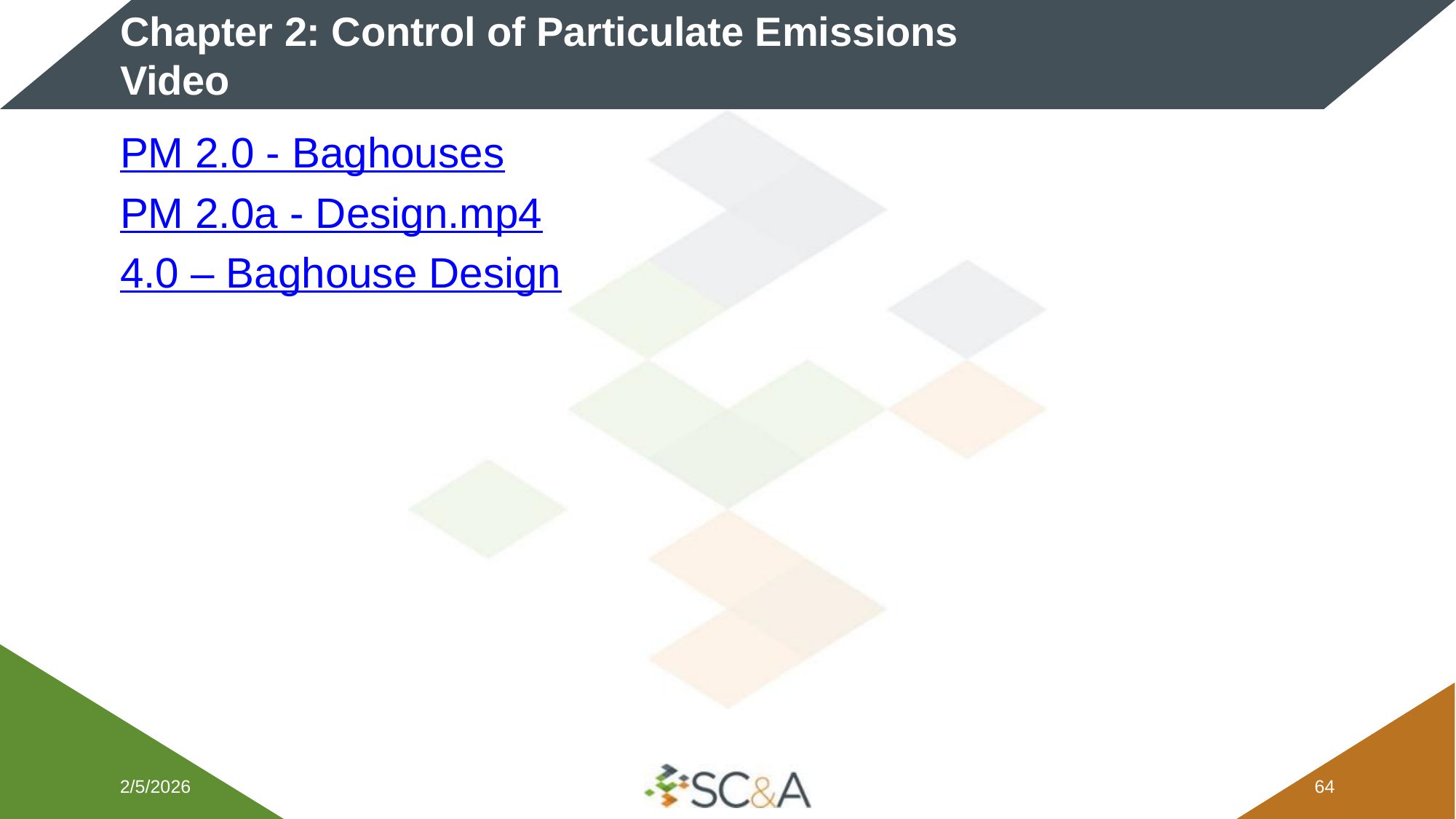

# Chapter 2: Control of Particulate Emissions Video
PM 2.0 - Baghouses
PM 2.0a - Design.mp4
4.0 – Baghouse Design
2/5/2026
64